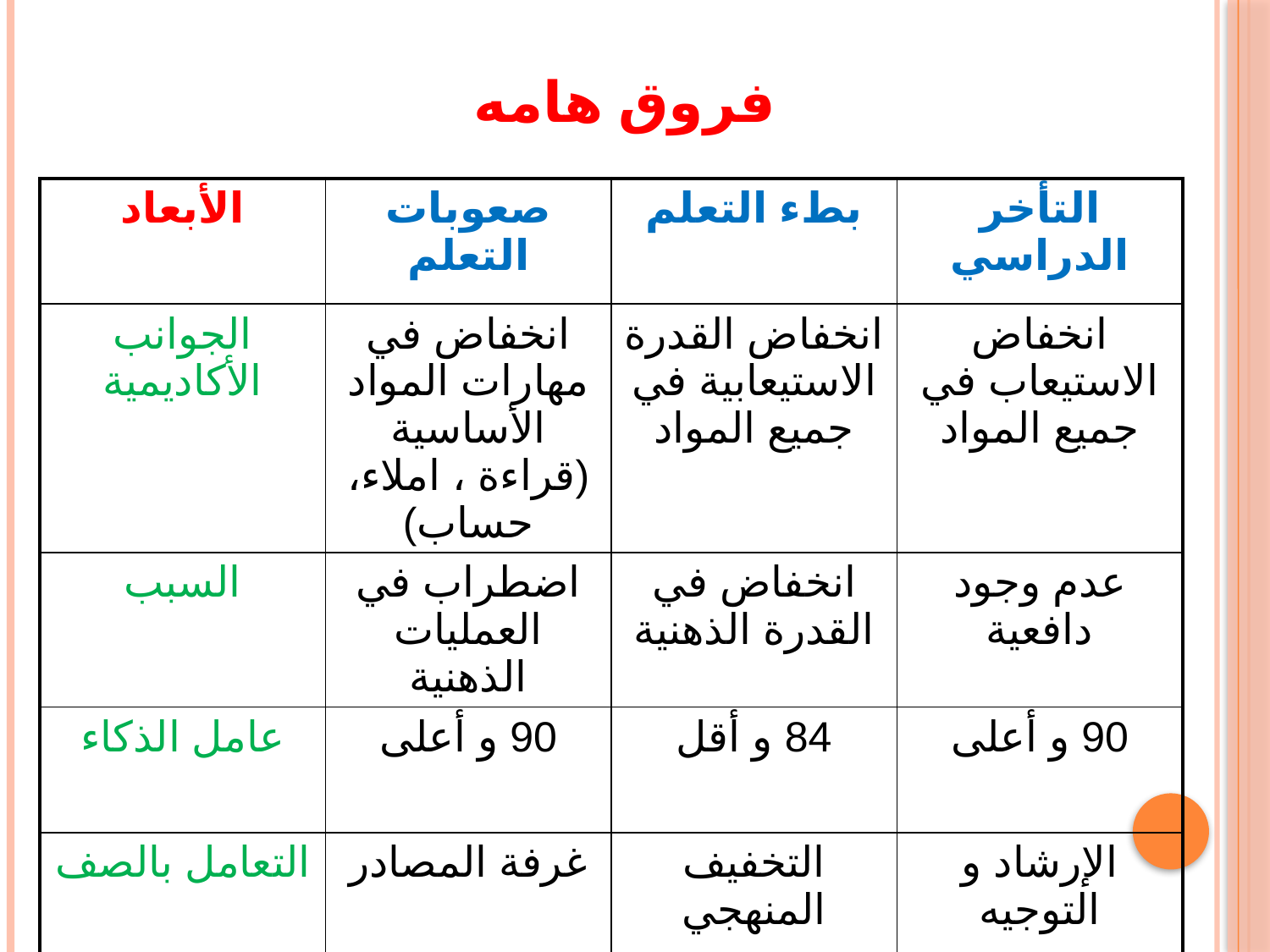

فروق هامه
| الأبعاد | صعوبات التعلم | بطء التعلم | التأخر الدراسي |
| --- | --- | --- | --- |
| الجوانب الأكاديمية | انخفاض في مهارات المواد الأساسية (قراءة ، املاء، حساب) | انخفاض القدرة الاستيعابية في جميع المواد | انخفاض الاستيعاب في جميع المواد |
| السبب | اضطراب في العمليات الذهنية | انخفاض في القدرة الذهنية | عدم وجود دافعية |
| عامل الذكاء | 90 و أعلى | 84 و أقل | 90 و أعلى |
| التعامل بالصف | غرفة المصادر | التخفيف المنهجي | الإرشاد و التوجيه |